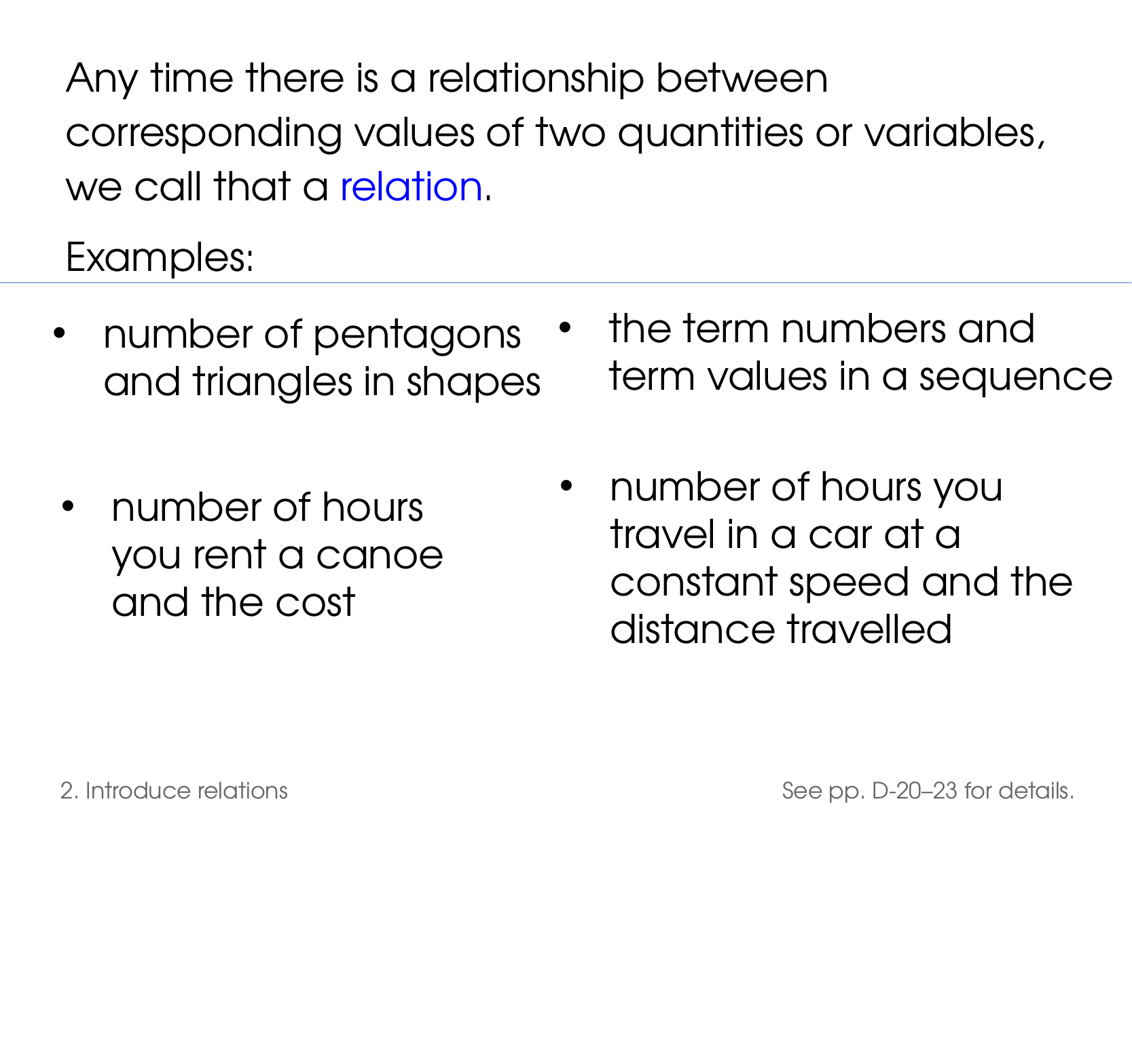

Any time there is a relationship between corresponding values of two quantities or variables, we call that a relation.
Examples:

the term numbers and term values in a sequence
number of pentagons and triangles in shapes

number of hours you travel in a car at a constant speed and the distance travelled
number of hours
you rent a canoe and the cost
2. Introduce relations
See pp. D-20–23 for details.